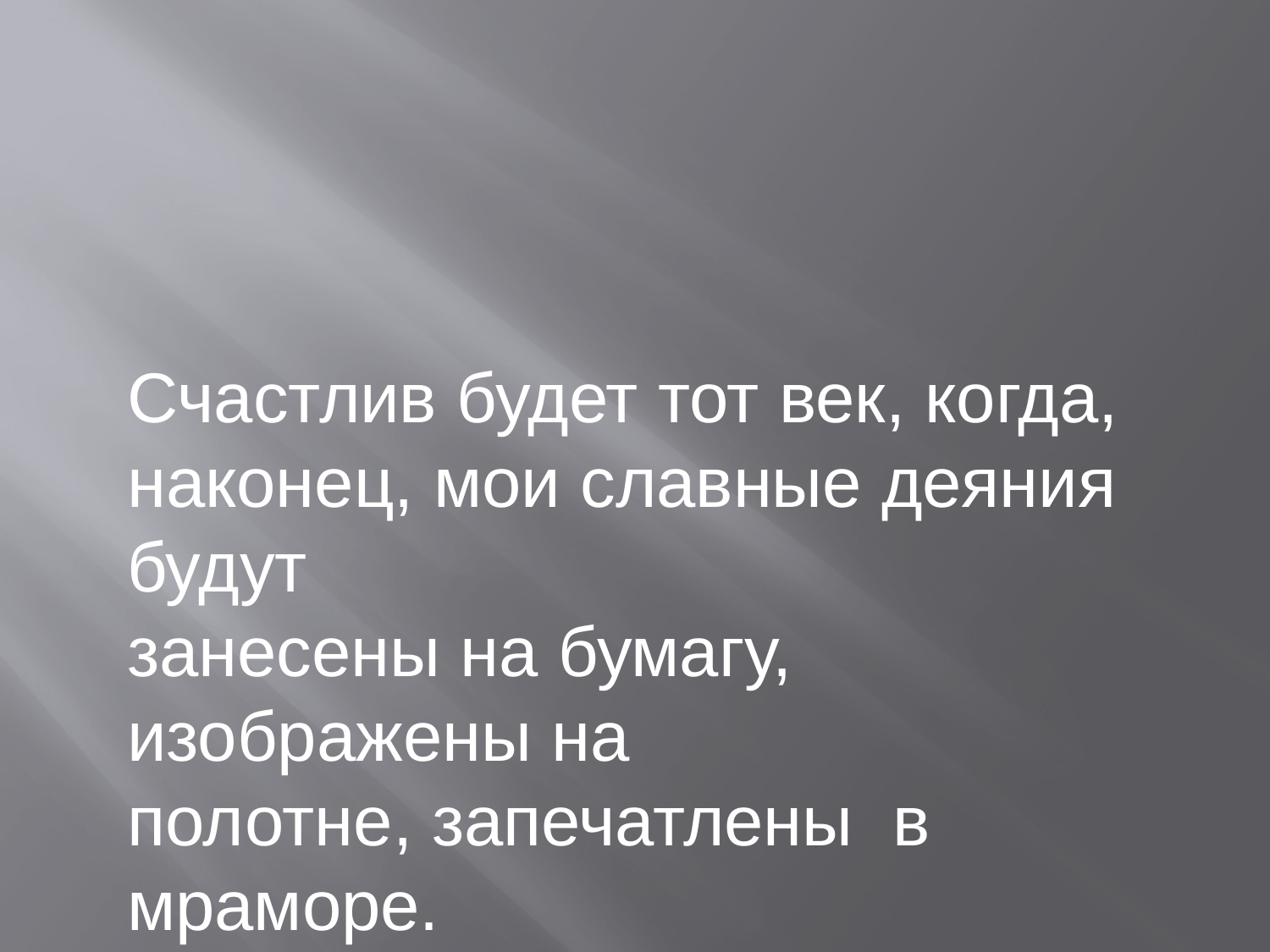

#

Счастлив будет тот век, когда,
наконец, мои славные деяния будут
занесены на бумагу, изображены на
полотне, запечатлены  в мраморе.
Мигель де Сервантес